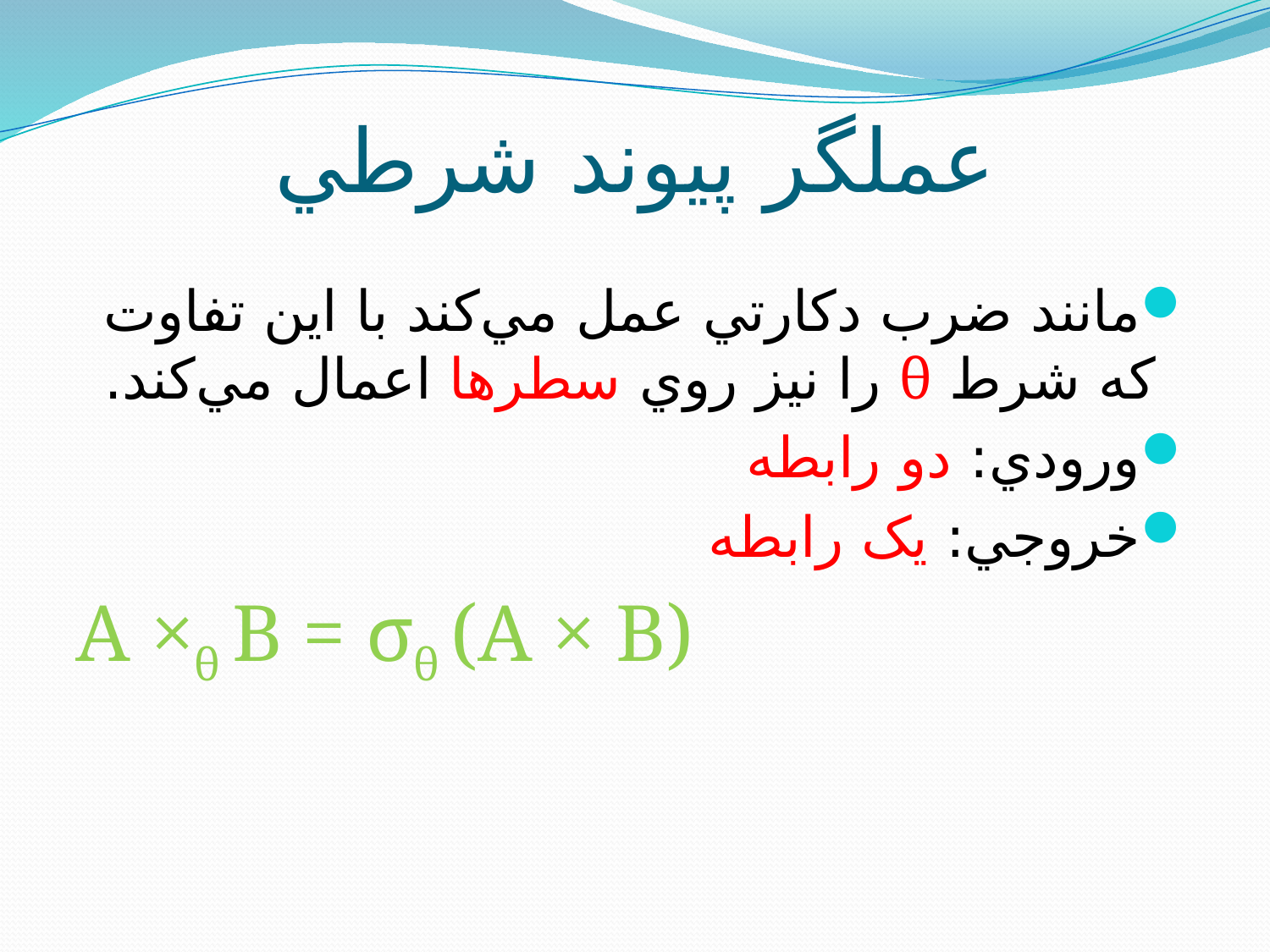

# عملگر پيوند شرطي
مانند ضرب دکارتي عمل مي‌کند با اين تفاوت که شرط θ را نيز روي سطرها اعمال مي‌کند.
ورودي: دو رابطه
خروجي: يک رابطه
A ×θ B = σθ (A × B)